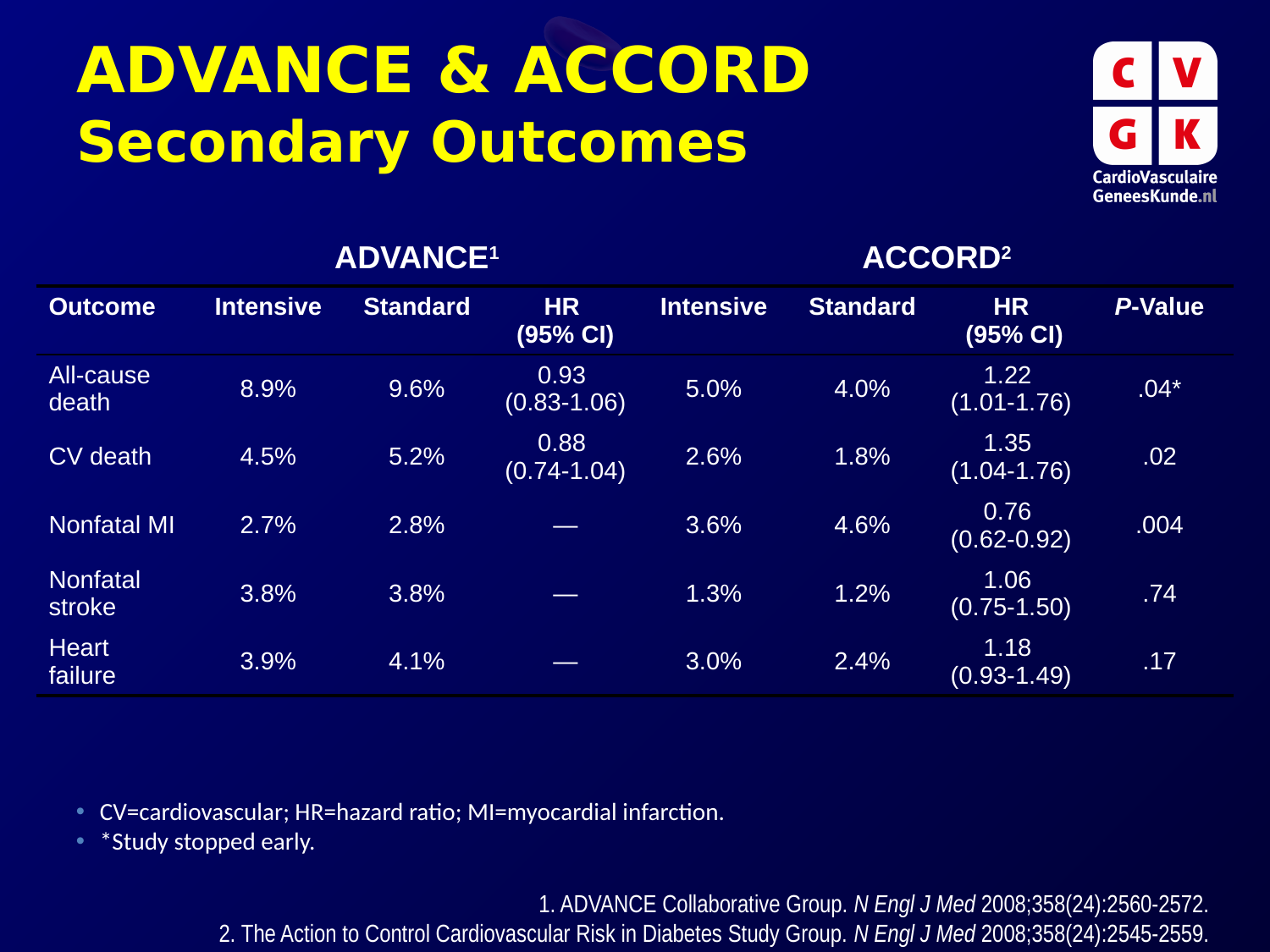

ADVANCE & ACCORD
Secondary Outcomes
|  | ADVANCE1 |  |  | ACCORD2 |  |  |  |
| --- | --- | --- | --- | --- | --- | --- | --- |
| Outcome | Intensive | Standard | HR (95% CI) | Intensive | Standard | HR (95% CI) | P-Value |
| All-cause death | 8.9% | 9.6% | 0.93 (0.83-1.06) | 5.0% | 4.0% | 1.22 (1.01-1.76) | .04\* |
| CV death | 4.5% | 5.2% | 0.88 (0.74-1.04) | 2.6% | 1.8% | 1.35 (1.04-1.76) | .02 |
| Nonfatal MI | 2.7% | 2.8% | — | 3.6% | 4.6% | 0.76 (0.62-0.92) | .004 |
| Nonfatal stroke | 3.8% | 3.8% | — | 1.3% | 1.2% | 1.06 (0.75-1.50) | .74 |
| Heart failure | 3.9% | 4.1% | — | 3.0% | 2.4% | 1.18 (0.93-1.49) | .17 |
CV=cardiovascular; HR=hazard ratio; MI=myocardial infarction.
*Study stopped early.
1. ADVANCE Collaborative Group. N Engl J Med 2008;358(24):2560-2572.
2. The Action to Control Cardiovascular Risk in Diabetes Study Group. N Engl J Med 2008;358(24):2545-2559.